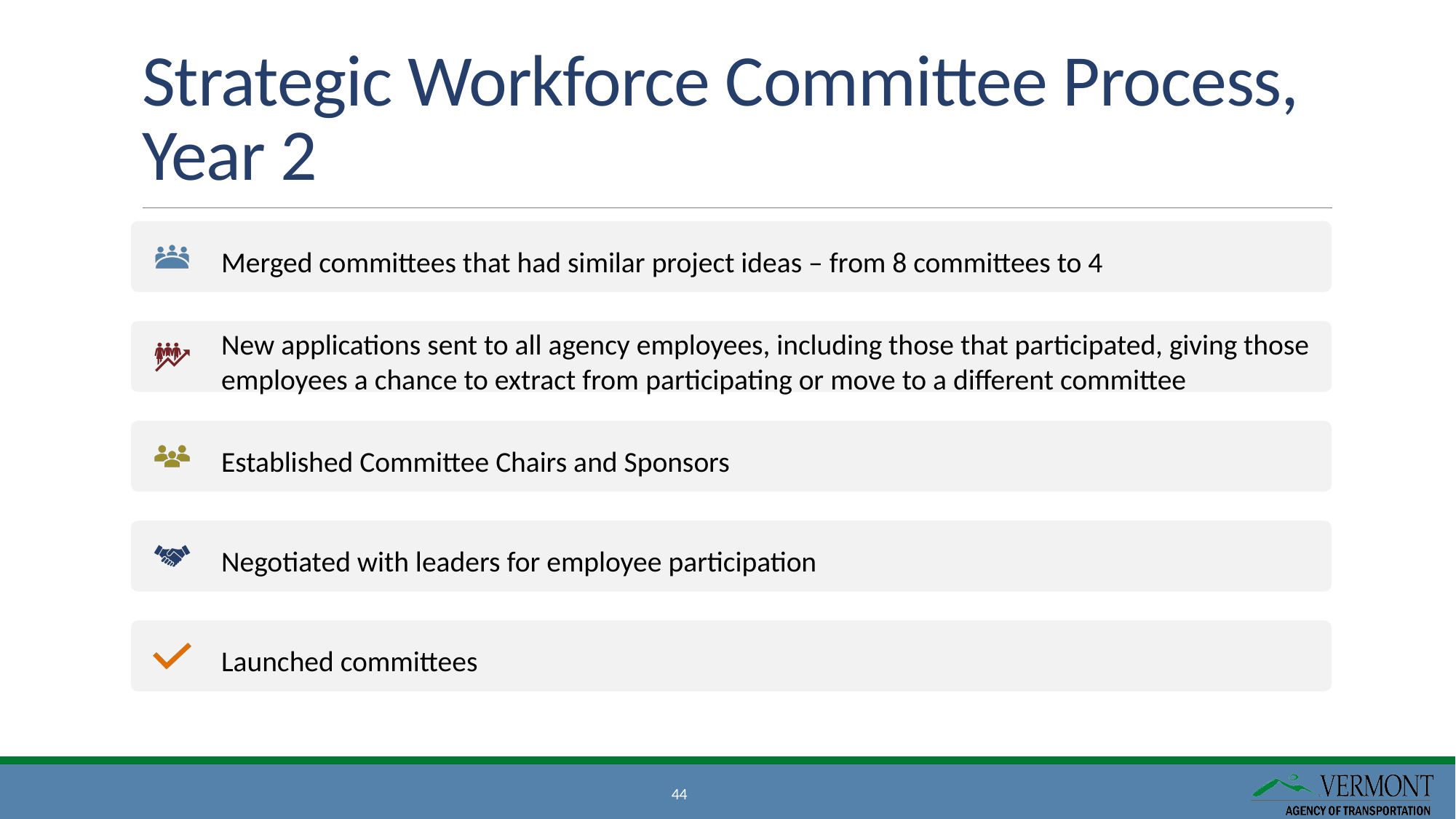

# Strategic Workforce Committee Process, Year 2
Merged committees that had similar project ideas – from 8 committees to 4
New applications sent to all agency employees, including those that participated, giving those employees a chance to extract from participating or move to a different committee
Established Committee Chairs and Sponsors
Negotiated with leaders for employee participation
Launched committees
44